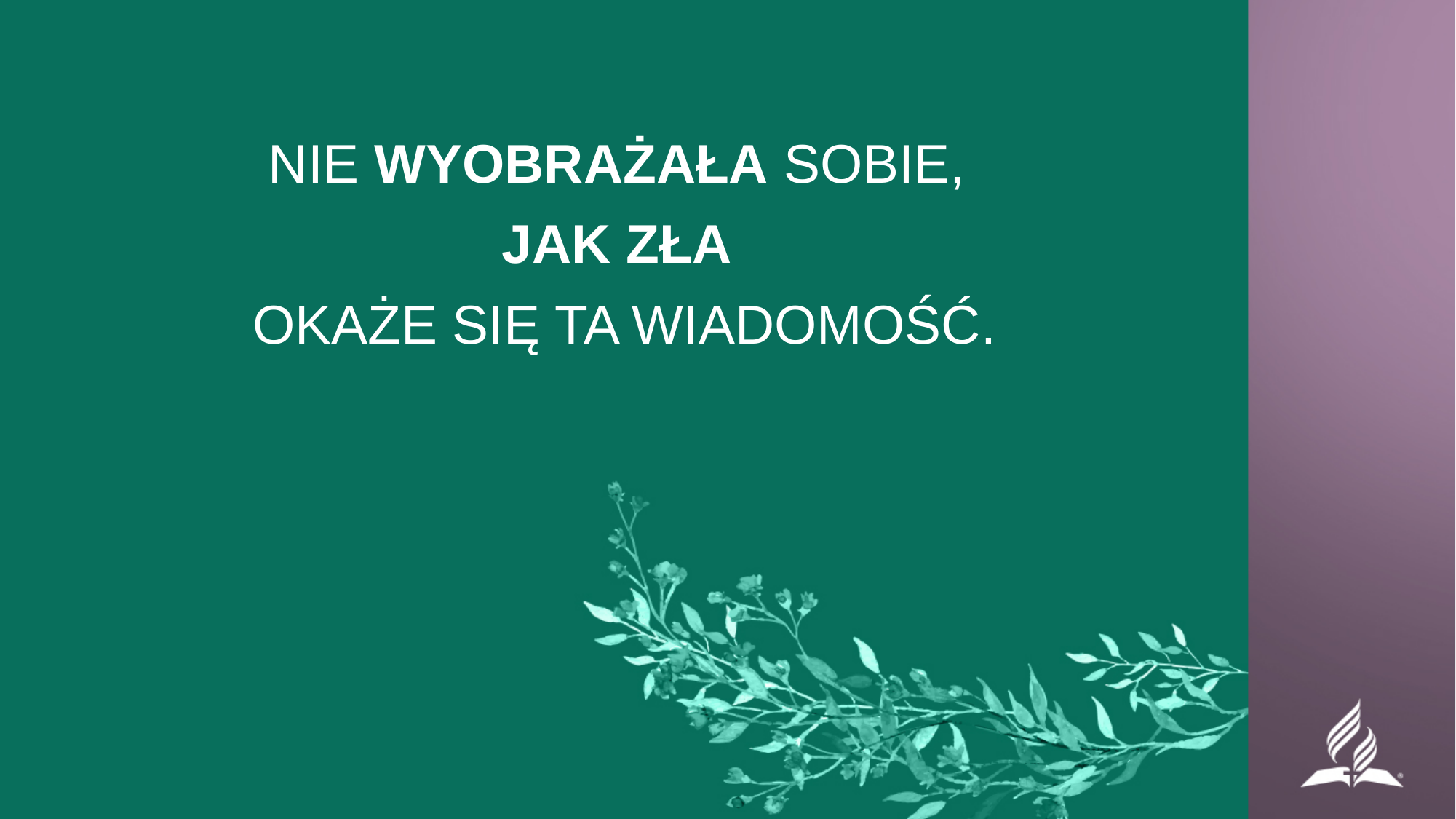

NIE WYOBRAŻAŁA SOBIE,
JAK ZŁA
OKAŻE SIĘ TA WIADOMOŚĆ.